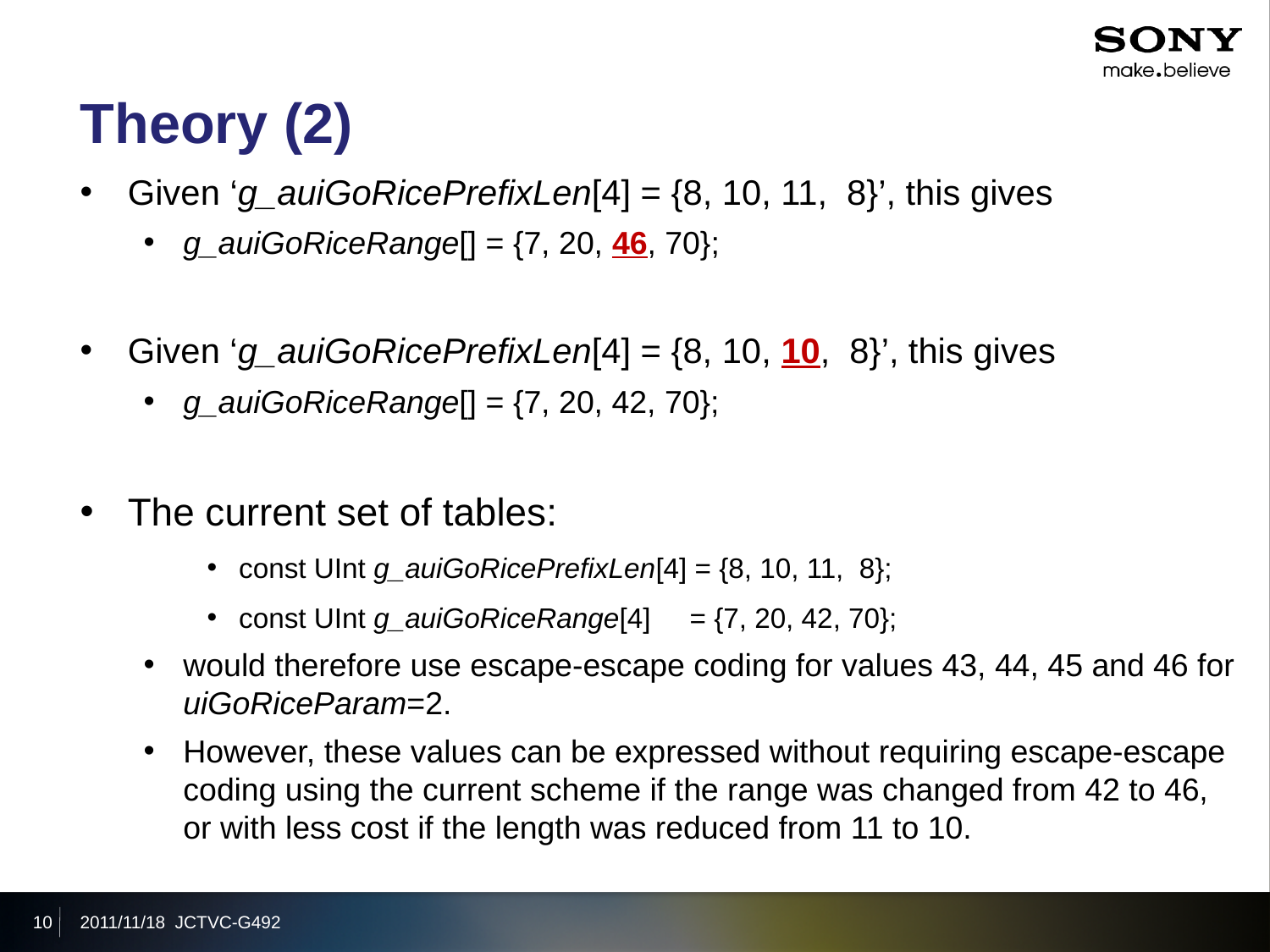

# Theory (2)
Given ‘g_auiGoRicePrefixLen[4] = {8, 10, 11,  8}’, this gives
g_auiGoRiceRange[] = {7, 20, 46, 70};

Given ‘g_auiGoRicePrefixLen[4] = {8, 10, 10,  8}’, this gives
g_auiGoRiceRange[] = {7, 20, 42, 70};

The current set of tables:
const UInt g_auiGoRicePrefixLen[4] = {8, 10, 11,  8};
const UInt g_auiGoRiceRange[4]     = {7, 20, 42, 70};
would therefore use escape-escape coding for values 43, 44, 45 and 46 for uiGoRiceParam=2.
However, these values can be expressed without requiring escape-escape coding using the current scheme if the range was changed from 42 to 46, or with less cost if the length was reduced from 11 to 10.

10
2011/11/18
JCTVC-G492